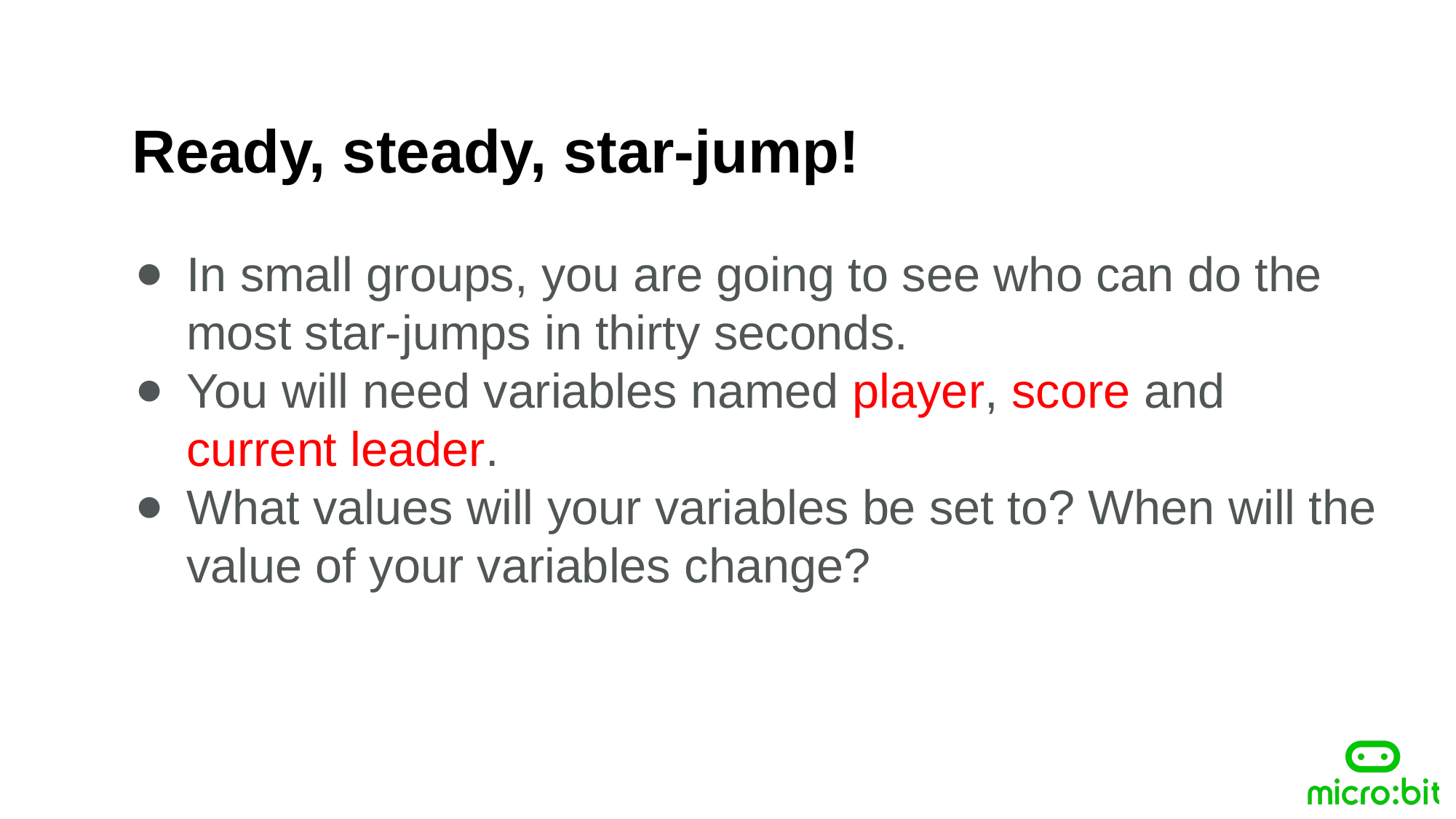

Ready, steady, star-jump!

In small groups, you are going to see who can do the most star-jumps in thirty seconds.
You will need variables named player, score and current leader.
What values will your variables be set to? When will the value of your variables change?